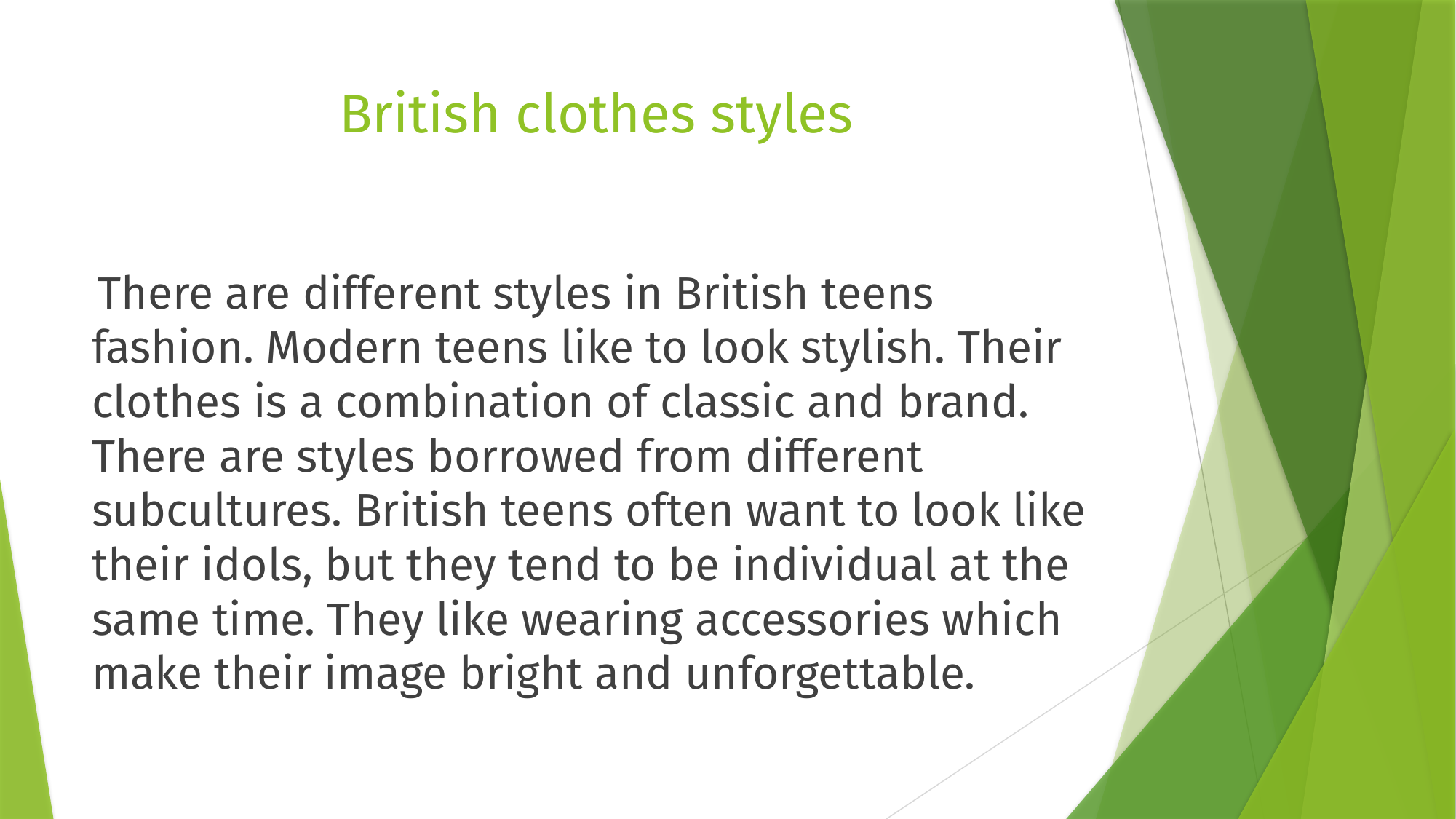

# British clothes styles
 There are different styles in British teens fashion. Modern teens like to look stylish. Their clothes is a combination of classic and brand. There are styles borrowed from different subcultures. British teens often want to look like their idols, but they tend to be individual at the same time. They like wearing accessories which make their image bright and unforgettable.